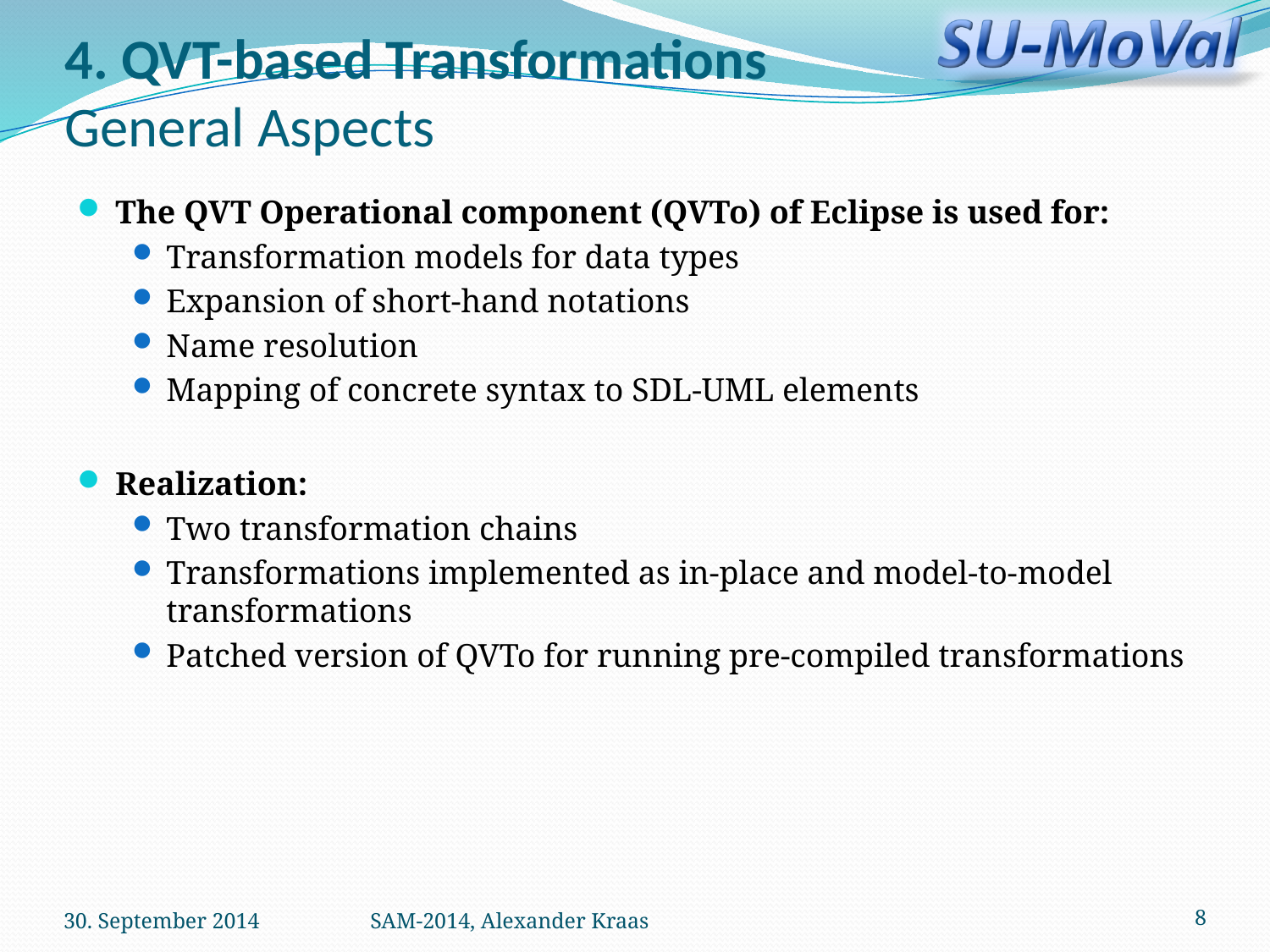

# 4. QVT-based Transformations General Aspects
The QVT Operational component (QVTo) of Eclipse is used for:
Transformation models for data types
Expansion of short-hand notations
Name resolution
Mapping of concrete syntax to SDL-UML elements

Realization:
Two transformation chains
Transformations implemented as in-place and model-to-model transformations
Patched version of QVTo for running pre-compiled transformations
30. September 2014
SAM-2014, Alexander Kraas
8